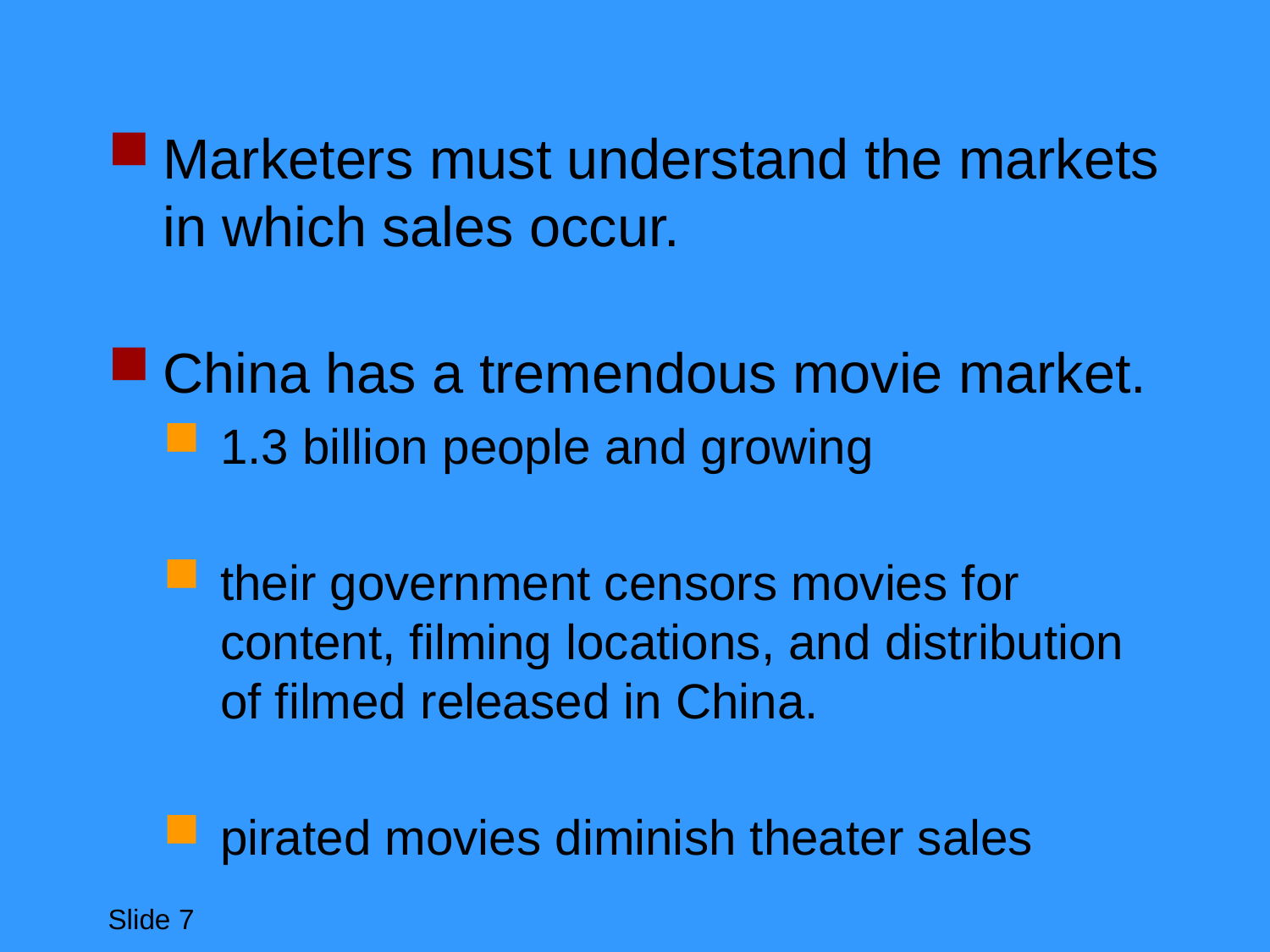

Marketers must understand the markets in which sales occur.
China has a tremendous movie market.
1.3 billion people and growing

their government censors movies for content, filming locations, and distribution of filmed released in China.

pirated movies diminish theater sales
Slide 7